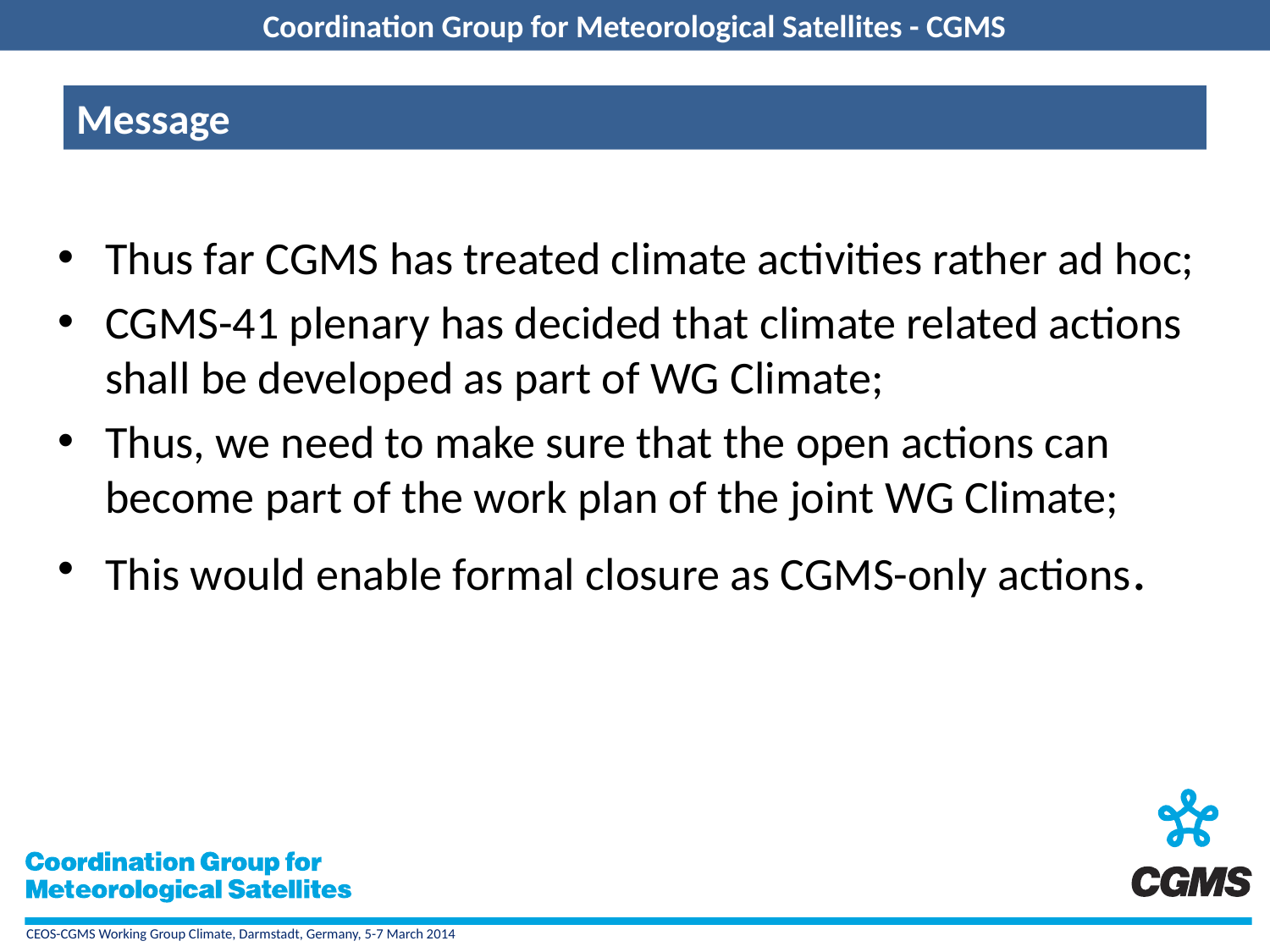

# Message
Thus far CGMS has treated climate activities rather ad hoc;
CGMS-41 plenary has decided that climate related actions shall be developed as part of WG Climate;
Thus, we need to make sure that the open actions can become part of the work plan of the joint WG Climate;
This would enable formal closure as CGMS-only actions.